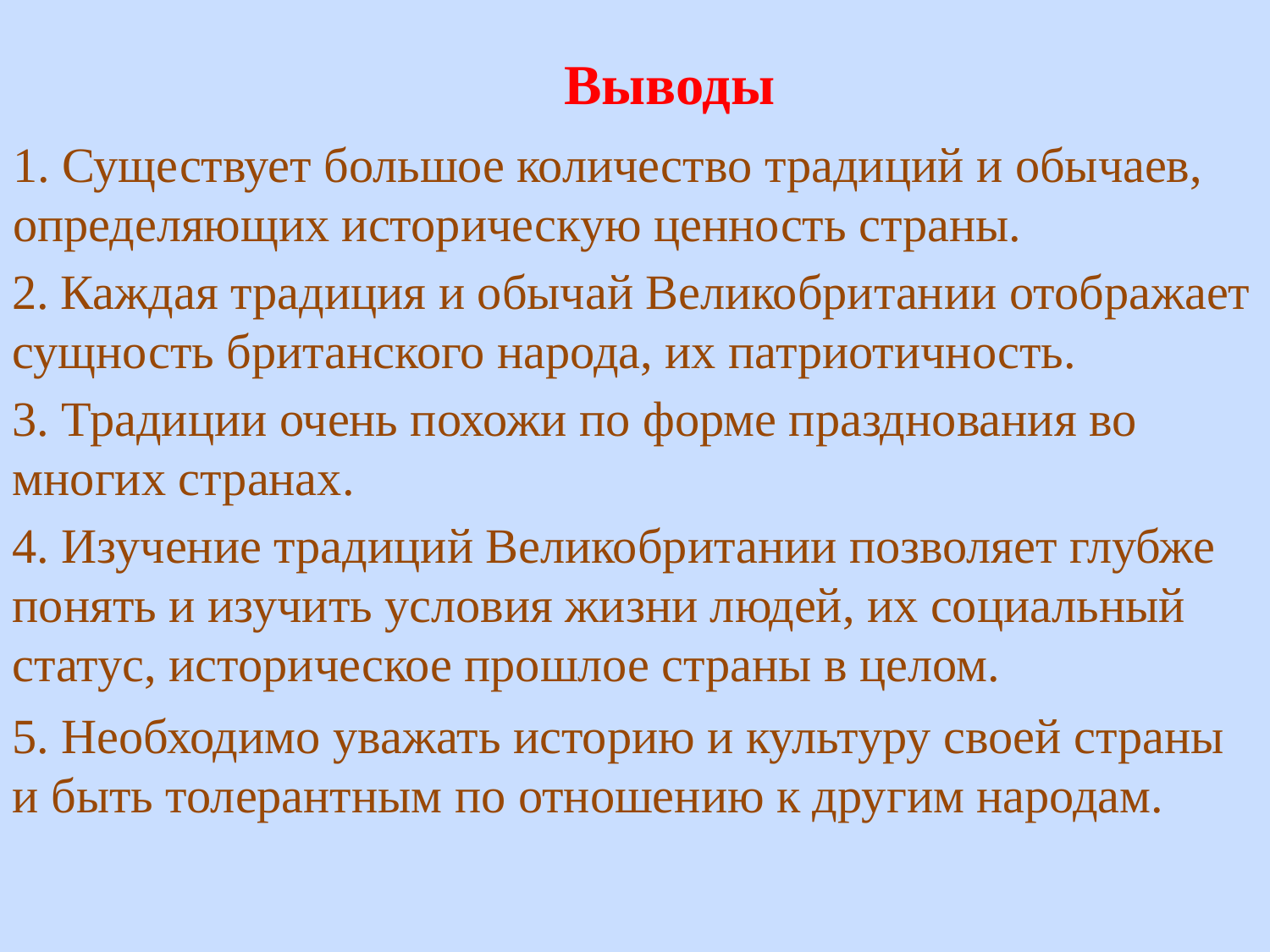

Выводы
1. Существует большое количество традиций и обычаев, определяющих историческую ценность страны.
2. Каждая традиция и обычай Великобритании отображает сущность британского народа, их патриотичность.
3. Традиции очень похожи по форме празднования во многих странах.
4. Изучение традиций Великобритании позволяет глубже понять и изучить условия жизни людей, их социальный статус, историческое прошлое страны в целом.
5. Необходимо уважать историю и культуру своей страны и быть толерантным по отношению к другим народам.